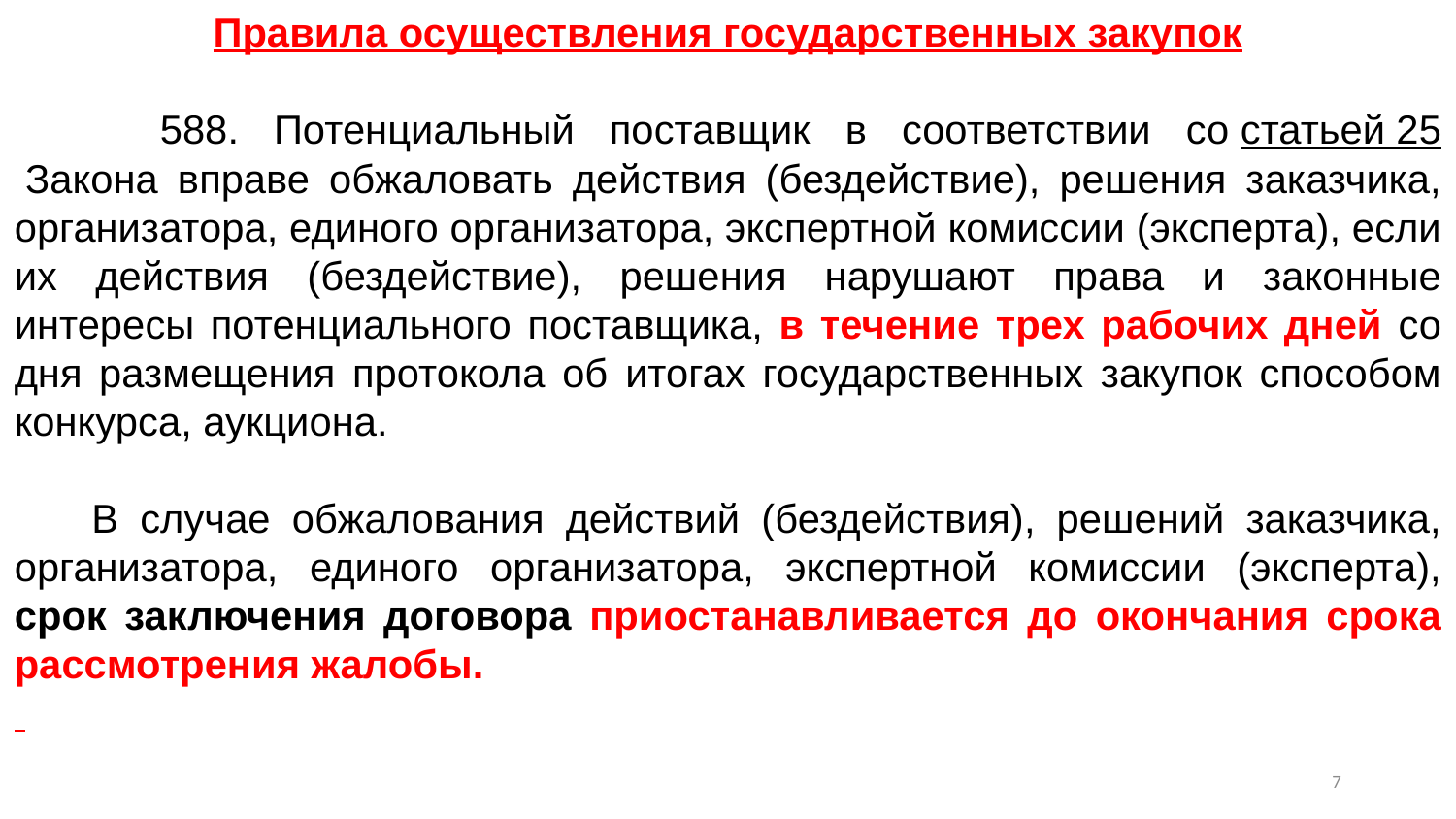

Правила осуществления государственных закупок

	588. Потенциальный поставщик в соответствии со статьей 25 Закона вправе обжаловать действия (бездействие), решения заказчика, организатора, единого организатора, экспертной комиссии (эксперта), если их действия (бездействие), решения нарушают права и законные интересы потенциального поставщика, в течение трех рабочих дней со дня размещения протокола об итогах государственных закупок способом конкурса, аукциона.

      В случае обжалования действий (бездействия), решений заказчика, организатора, единого организатора, экспертной комиссии (эксперта), срок заключения договора приостанавливается до окончания срока рассмотрения жалобы.

7